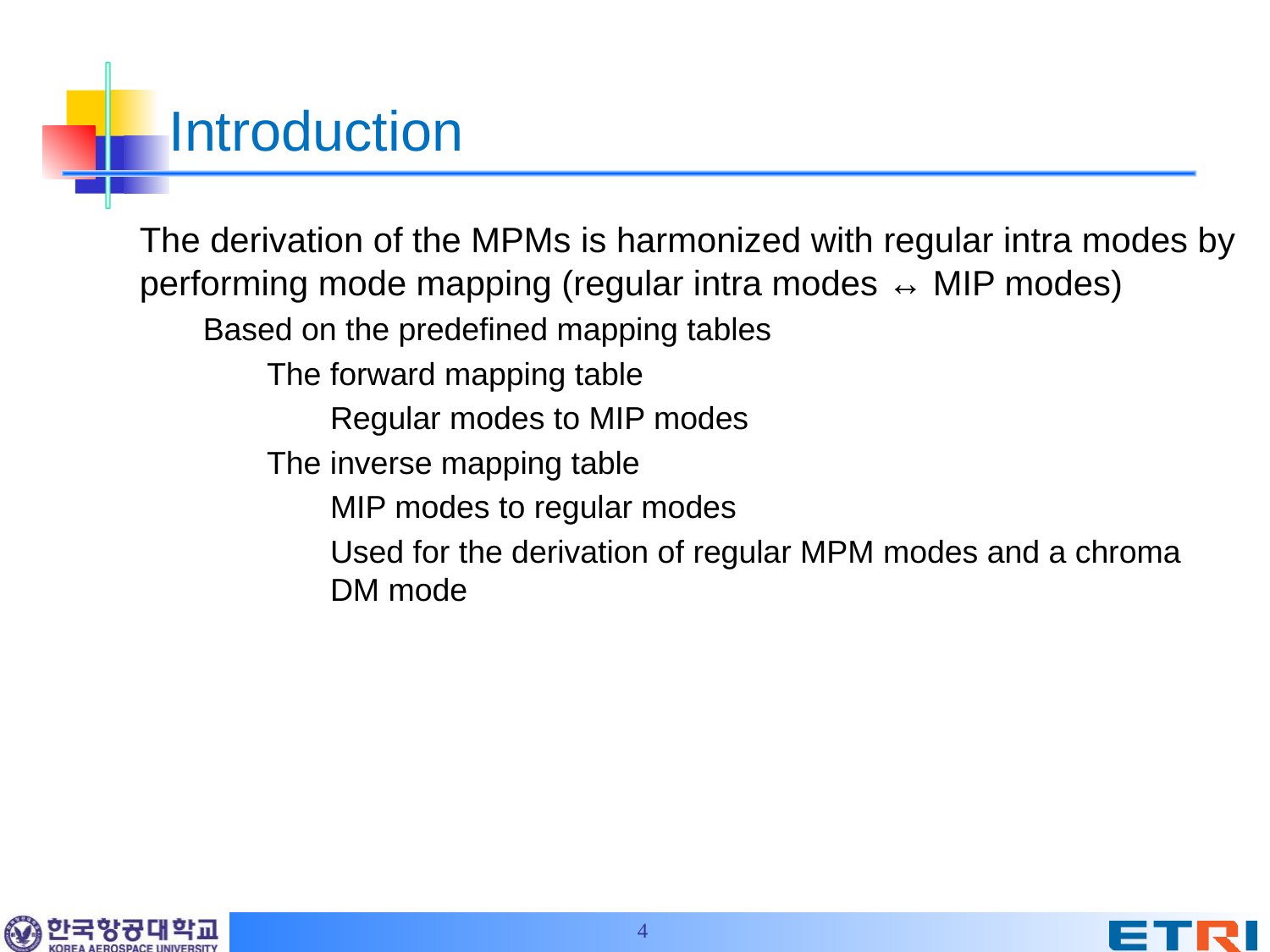

Introduction
The derivation of the MPMs is harmonized with regular intra modes by performing mode mapping (regular intra modes ↔ MIP modes)
Based on the predefined mapping tables
The forward mapping table
Regular modes to MIP modes
The inverse mapping table
MIP modes to regular modes
Used for the derivation of regular MPM modes and a chroma DM mode